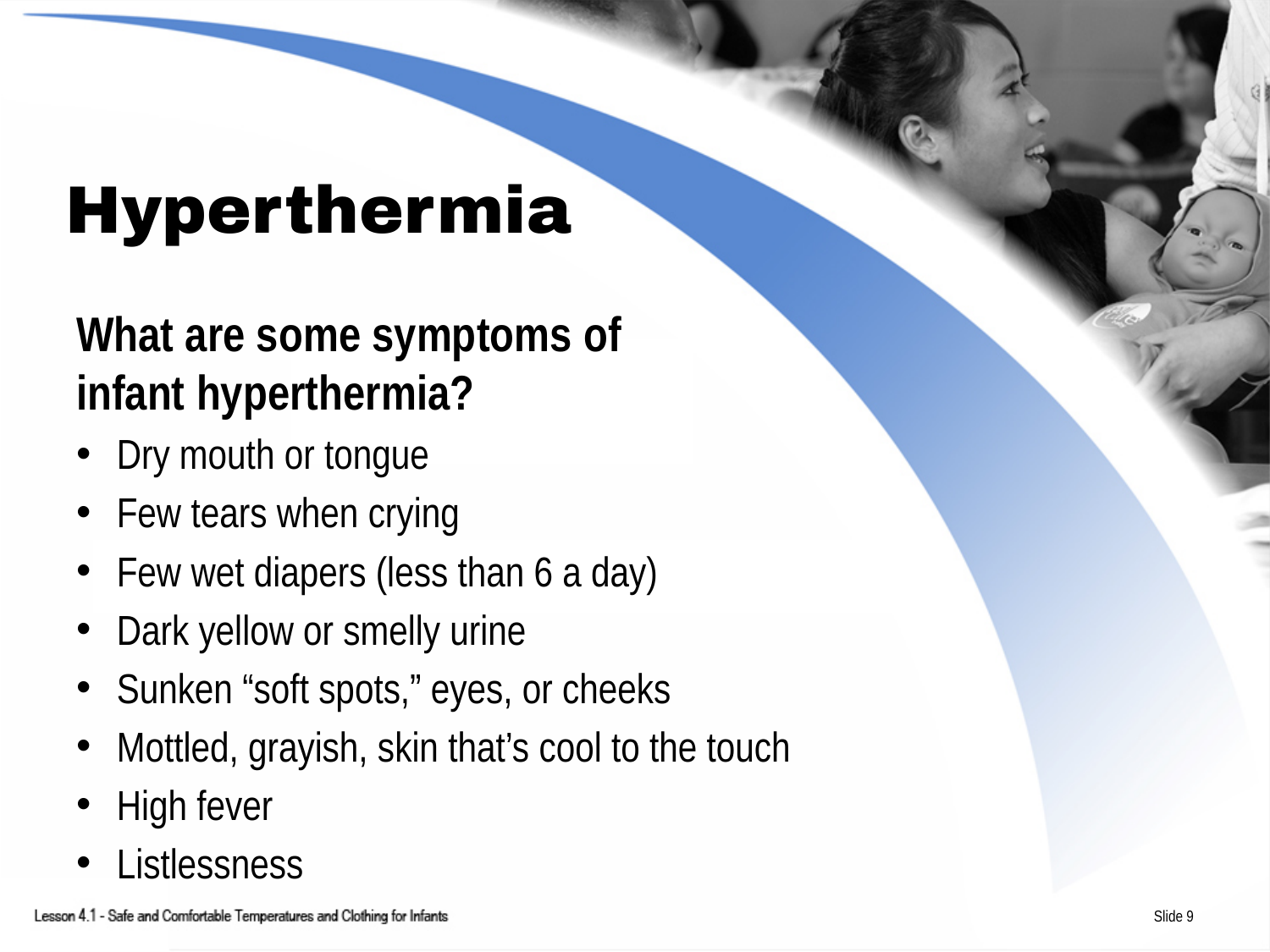

# Hyperthermia
What are some symptoms of
infant hyperthermia?
Dry mouth or tongue
Few tears when crying
Few wet diapers (less than 6 a day)
Dark yellow or smelly urine
Sunken “soft spots,” eyes, or cheeks
Mottled, grayish, skin that’s cool to the touch
High fever
Listlessness
Slide 9